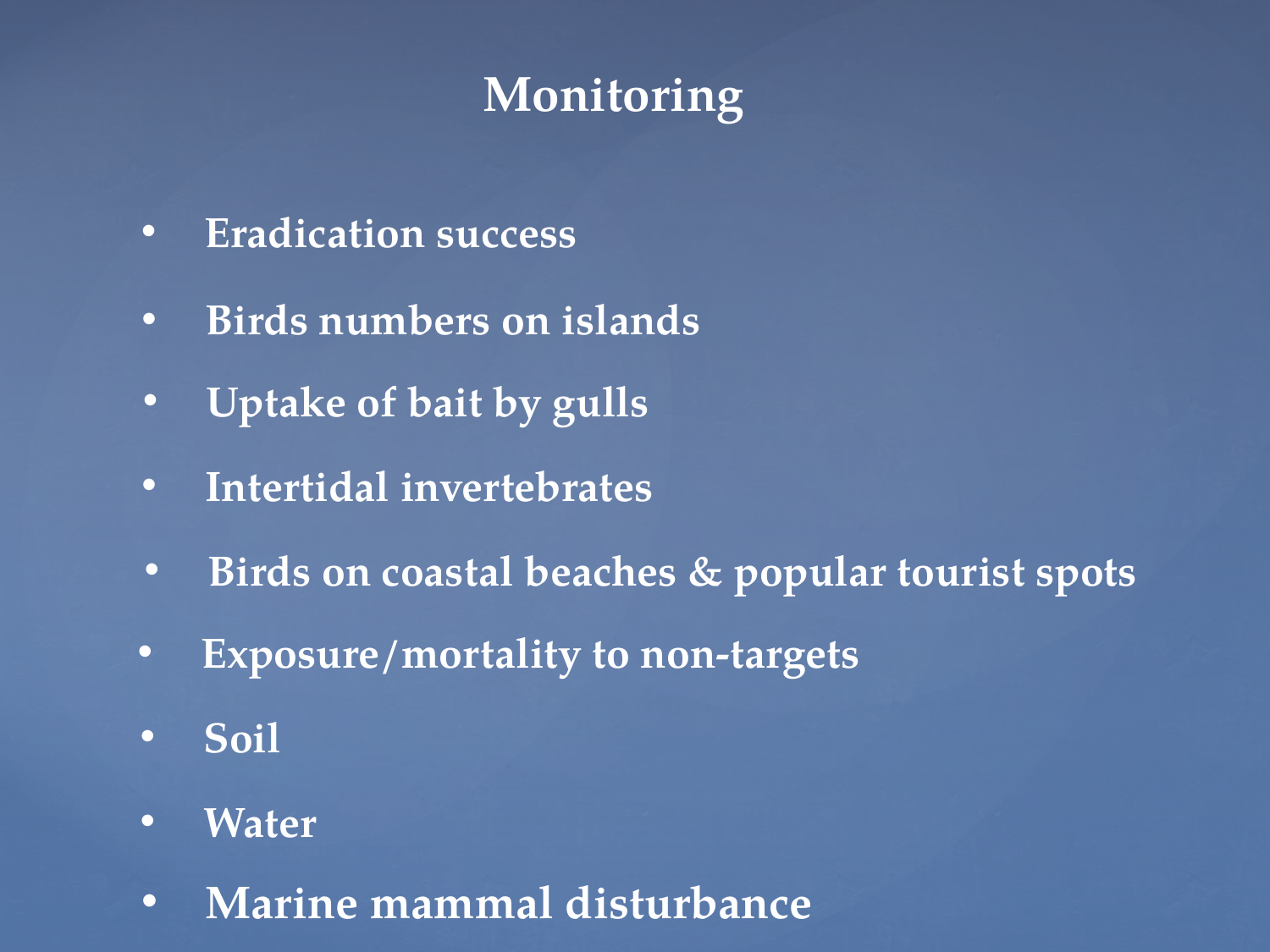

Monitoring
Eradication success
Birds numbers on islands
Uptake of bait by gulls
Intertidal invertebrates
Birds on coastal beaches & popular tourist spots
Exposure/mortality to non-targets
Soil
Water
Marine mammal disturbance